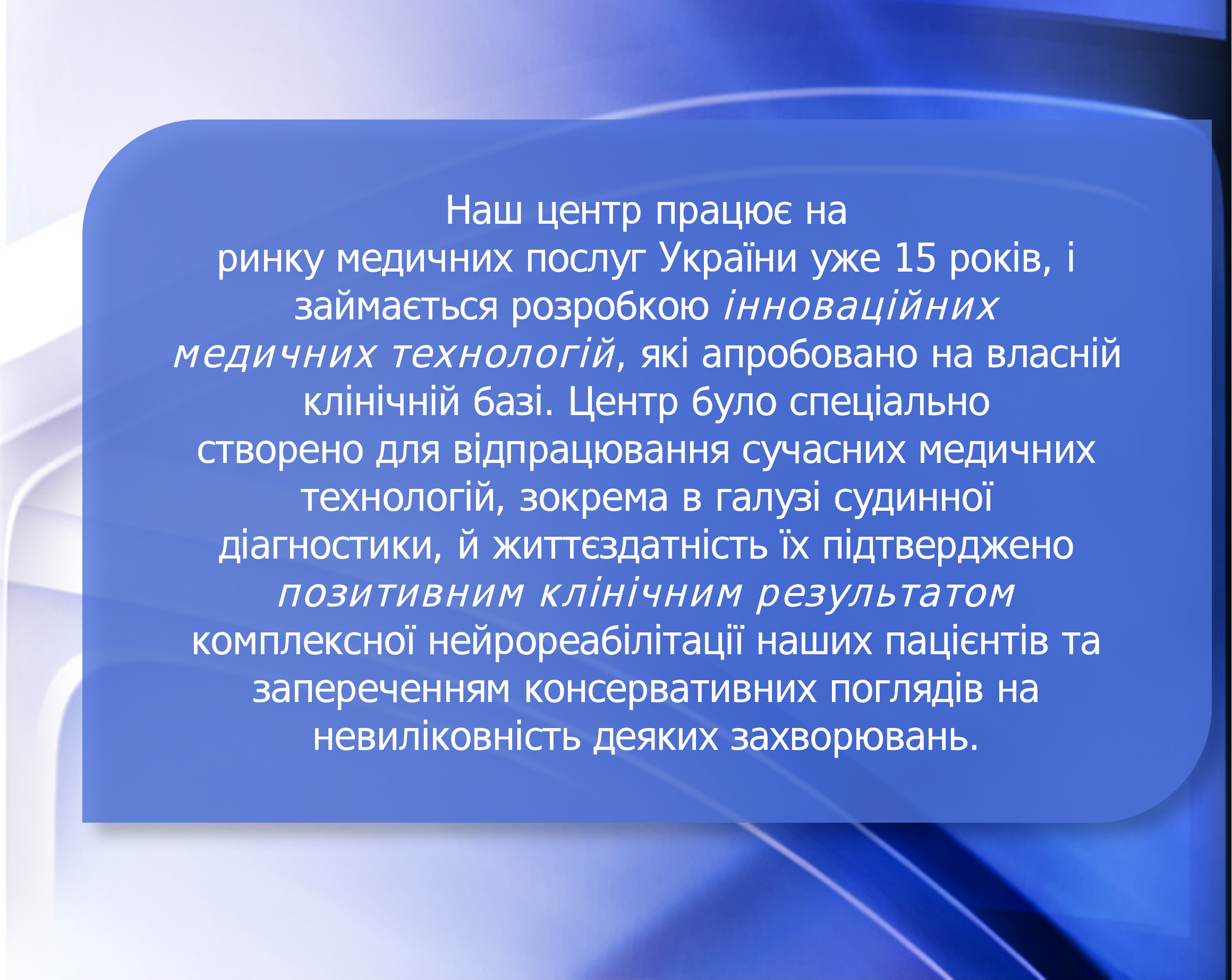

Наш центр працює на
ринку медичних послуг України уже 15 років, і займається розробкою інноваційних
медичних технологій, які апробовано на власній клінічній базі. Центр було спеціально
створено для відпрацювання сучасних медичних технологій, зокрема в галузі судинної
діагностики, й життєздатність їх підтверджено позитивним клінічним результатом
комплексної нейрореабілітації наших пацієнтів та запереченням консервативних поглядів на
невиліковність деяких захворювань.